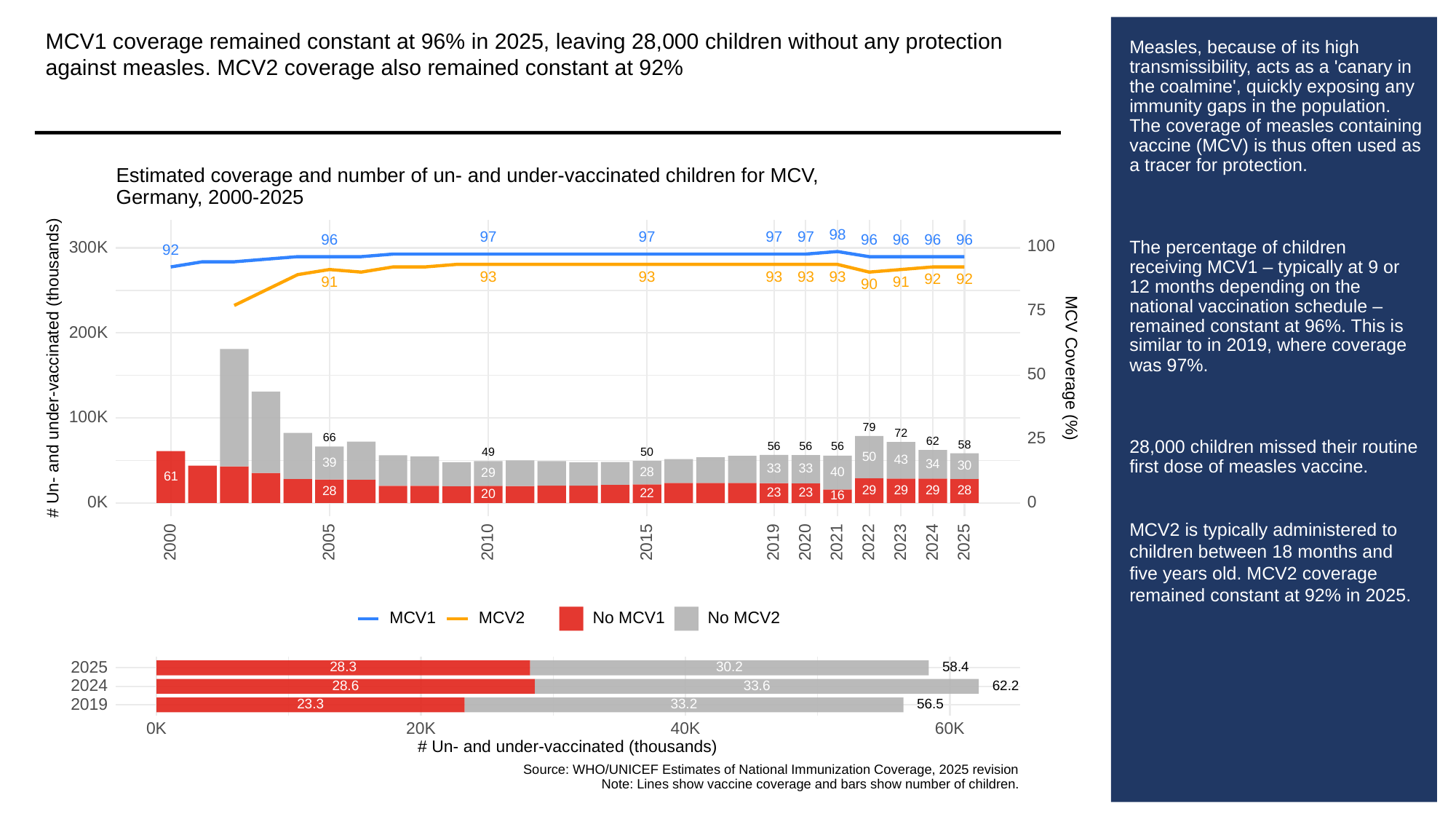

MCV1 coverage remained constant at 96% in 2025, leaving 28,000 children without any protection against measles. MCV2 coverage also remained constant at 92%
# Measles, because of its high transmissibility, acts as a 'canary in the coalmine', quickly exposing any immunity gaps in the population. The coverage of measles containing vaccine (MCV) is thus often used as a tracer for protection.

The percentage of children receiving MCV1 – typically at 9 or 12 months depending on the national vaccination schedule – remained constant at 96%. This is similar to in 2019, where coverage was 97%.

28,000 children missed their routine first dose of measles vaccine.

MCV2 is typically administered to children between 18 months and five years old. MCV2 coverage remained constant at 92% in 2025.

Estimated coverage and number of un- and under-vaccinated children for MCV,
Germany, 2000-2025

98
97
97
97
97
96
96
96
96
96
100
300K
92

93
93
93
93
93
92
92
91
91
90

75
200K

# Un- and under-vaccinated (thousands)
MCV Coverage (%)
50

100K

79
72
25

66

62
58

56
56
56

50
49

50

43

39

34

30

33
33

40
28
29
61

29

29

29
28

28
23
23
22

20
16
0K
0

2023
2000
2005
2010
2015
2019
2020
2021
2022
2024
2025

MCV1
MCV2
No MCV1
No MCV2

2025
28.3
30.2
58.4

2024
33.6
28.6
62.2

2019
23.3
33.2
56.5

0K
20K
40K
60K
# Un- and under-vaccinated (thousands)
Source: WHO/UNICEF Estimates of National Immunization Coverage, 2025 revision
Note: Lines show vaccine coverage and bars show number of children.